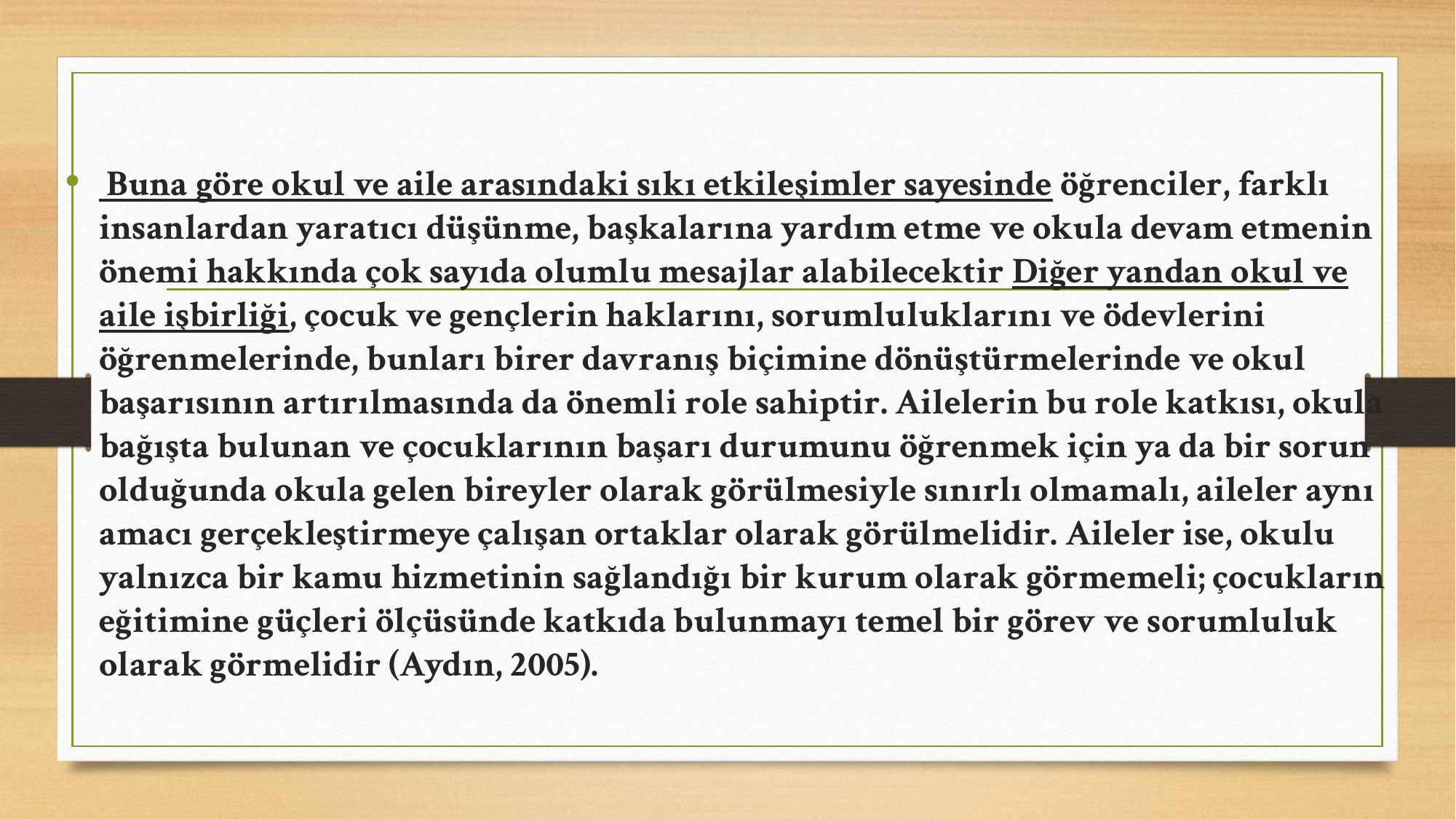

Buna göre okul ve aile arasındaki sıkı etkileşimler sayesinde öğrenciler, farklı insanlardan yaratıcı düşünme, başkalarına yardım etme ve okula devam etmenin önemi hakkında çok sayıda olumlu mesajlar alabilecektir Diğer yandan okul ve aile işbirliği, çocuk ve gençlerin haklarını, sorumluluklarını ve ödevlerini öğrenmelerinde, bunları birer davranış biçimine dönüştürmelerinde ve okul başarısının artırılmasında da önemli role sahiptir. Ailelerin bu role katkısı, okula bağışta bulunan ve çocuklarının başarı durumunu öğrenmek için ya da bir sorun olduğunda okula gelen bireyler olarak görülmesiyle sınırlı olmamalı, aileler aynı amacı gerçekleştirmeye çalışan ortaklar olarak görülmelidir. Aileler ise, okulu yalnızca bir kamu hizmetinin sağlandığı bir kurum olarak görmemeli; çocukların eğitimine güçleri ölçüsünde katkıda bulunmayı temel bir görev ve sorumluluk olarak görmelidir (Aydın, 2005).